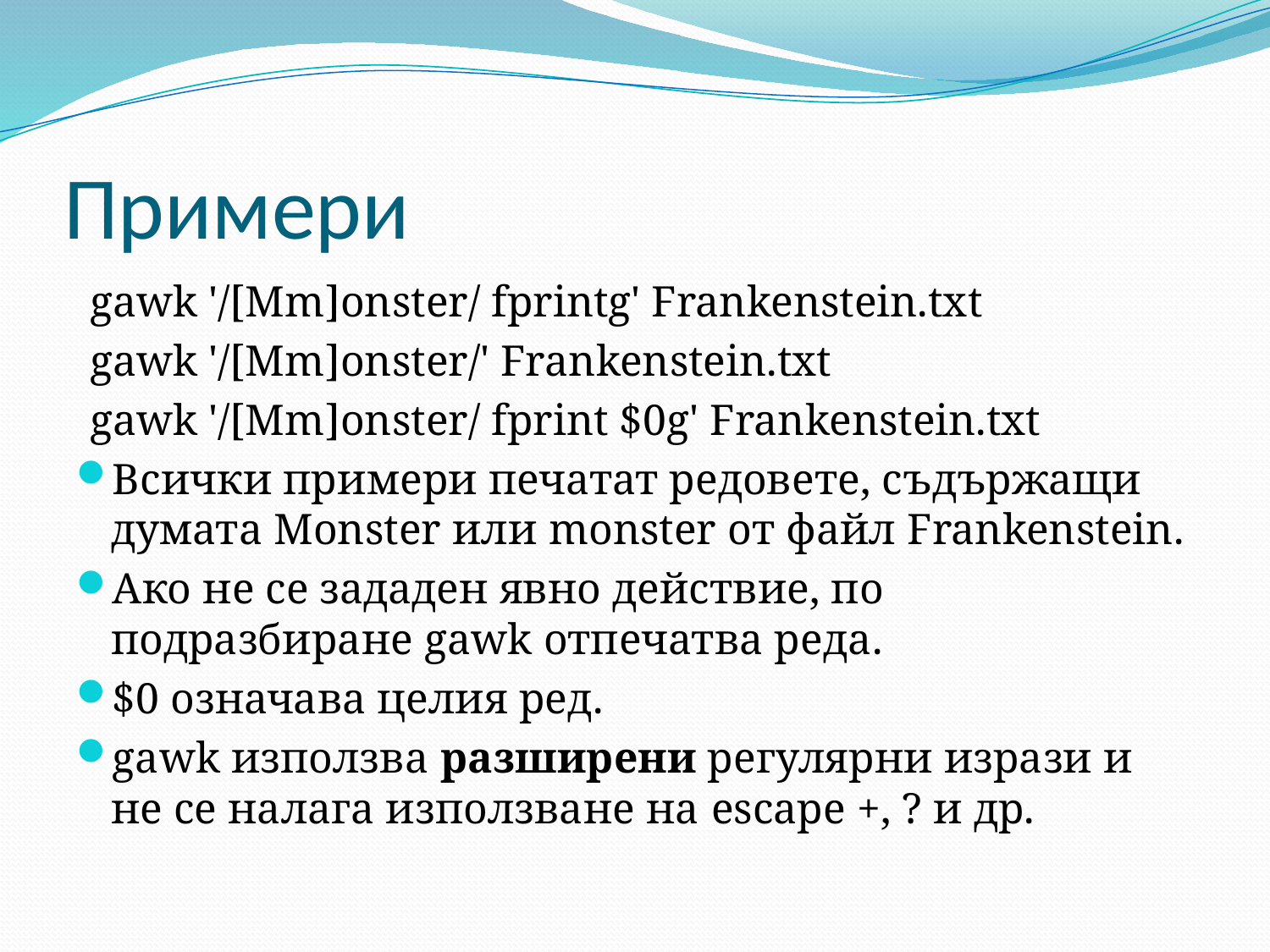

# Примери
gawk '/[Mm]onster/ fprintg' Frankenstein.txt
gawk '/[Mm]onster/' Frankenstein.txt
gawk '/[Mm]onster/ fprint $0g' Frankenstein.txt
Всички примери печатат редовете, съдържащи думата Monster или monster от файл Frankenstein.
Ако не се зададен явно действие, по подразбиране gawk отпечатва реда.
$0 означава целия ред.
gawk използва разширени регулярни изрази и не се налага използване на escape +, ? и др.